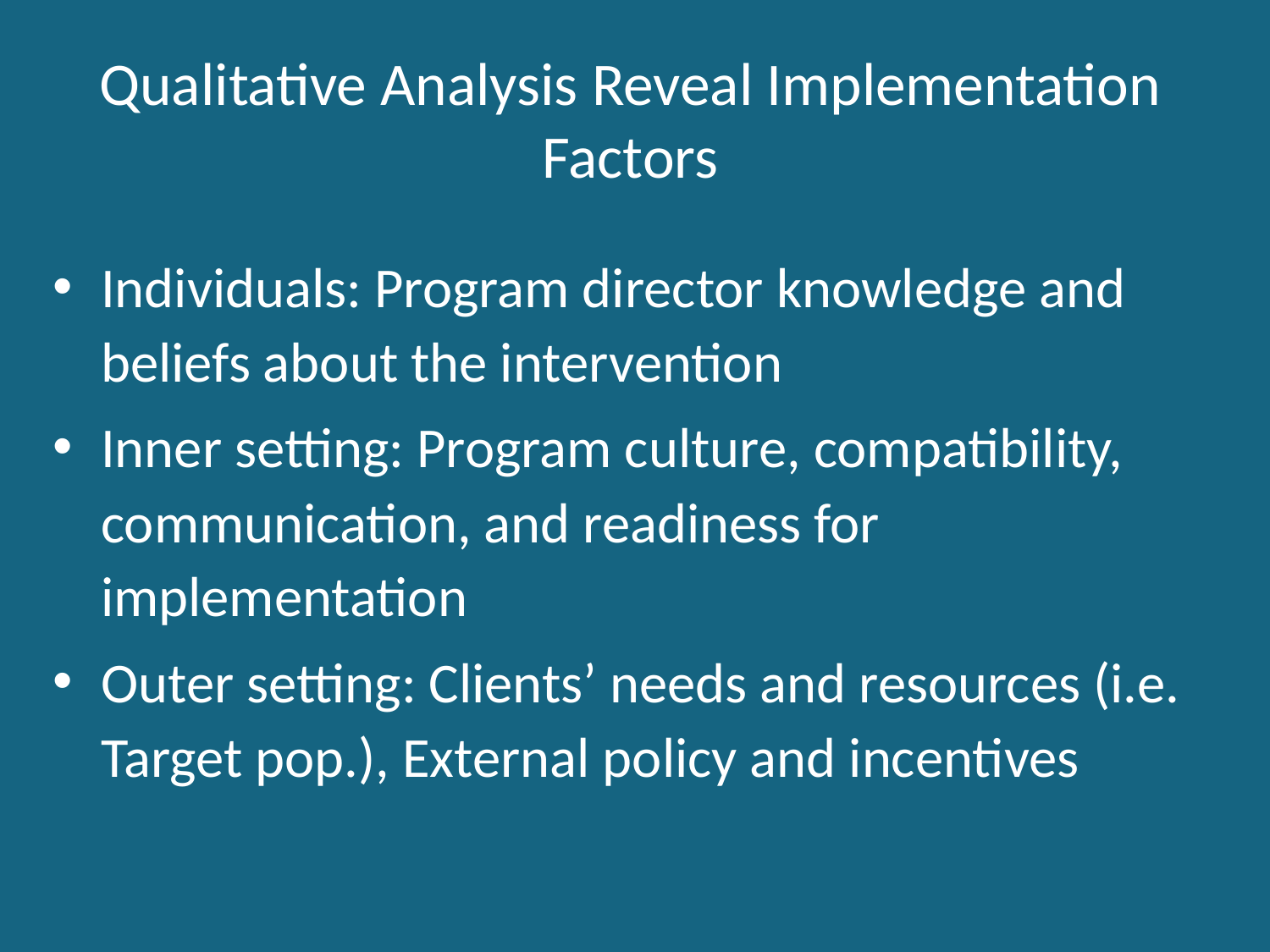

# Qualitative Analysis Reveal Implementation Factors
Individuals: Program director knowledge and beliefs about the intervention
Inner setting: Program culture, compatibility, communication, and readiness for implementation
Outer setting: Clients’ needs and resources (i.e. Target pop.), External policy and incentives